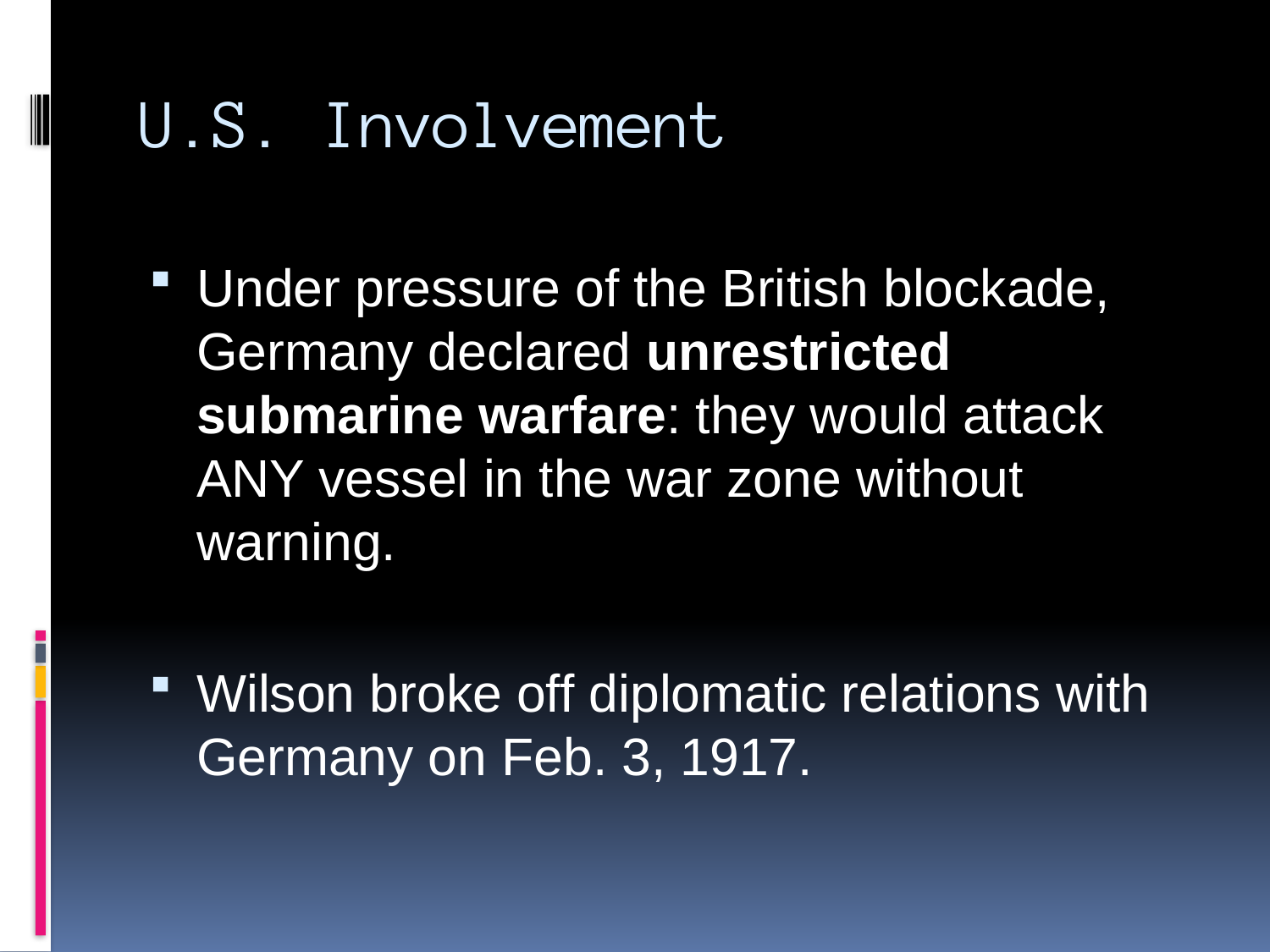

# U.S. Involvement
Under pressure of the British blockade, Germany declared unrestricted submarine warfare: they would attack ANY vessel in the war zone without warning.

Wilson broke off diplomatic relations with Germany on Feb. 3, 1917.